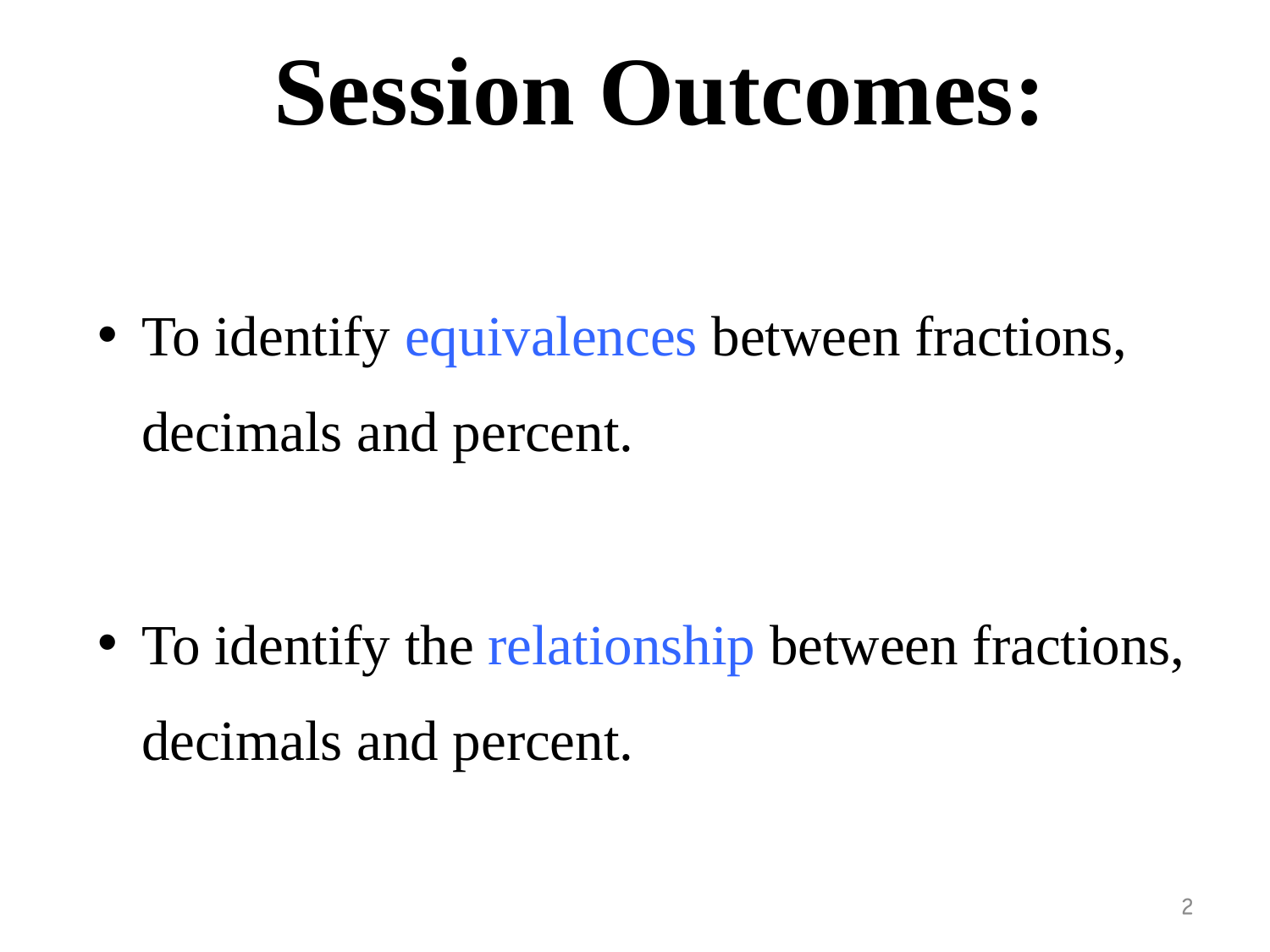

# Session Outcomes:

To identify equivalences between fractions, decimals and percent.

To identify the relationship between fractions, decimals and percent.

2